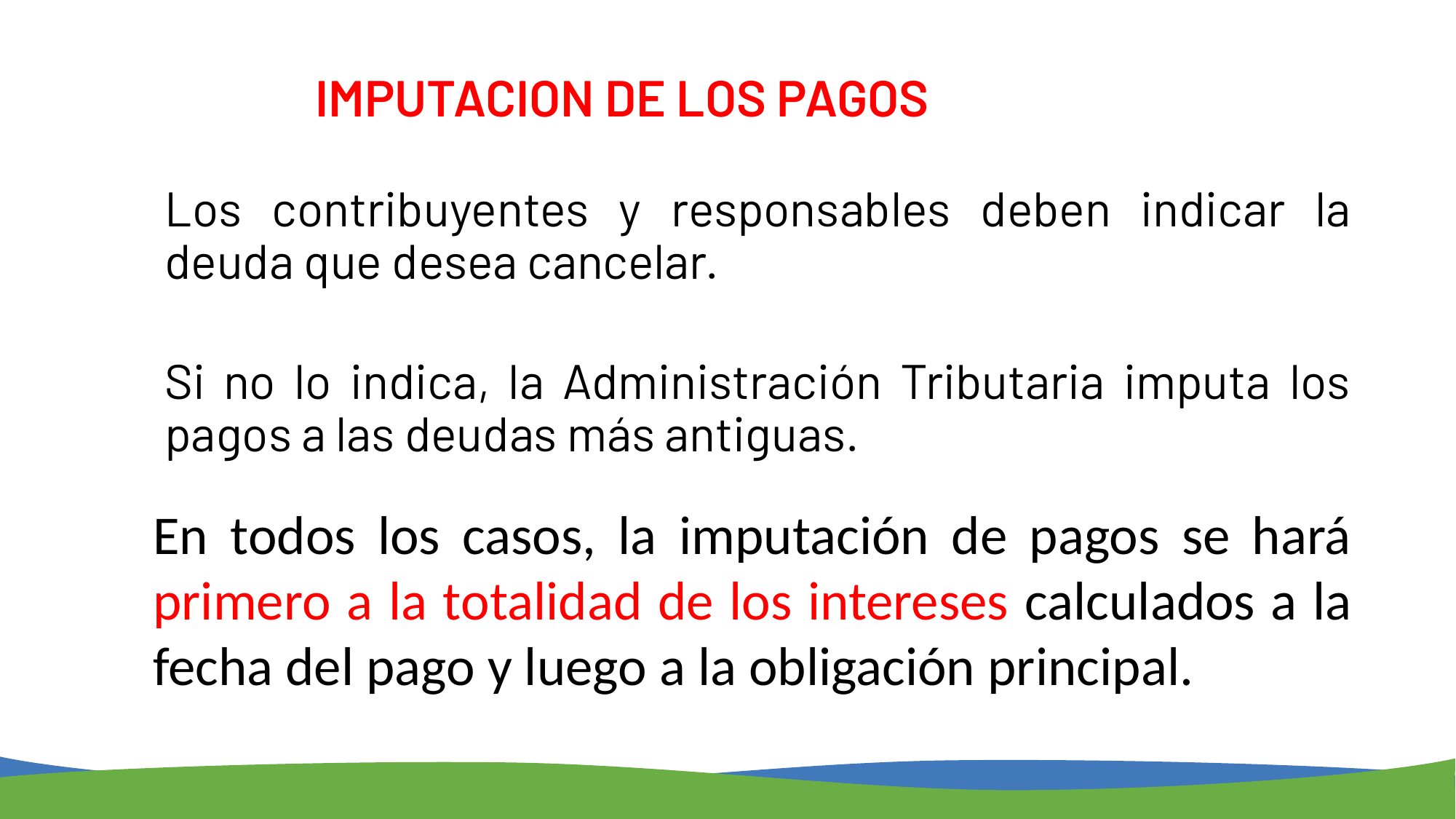

# IMPUTACION DE LOS PAGOS
Los contribuyentes y responsables deben indicar la deuda que desea cancelar.

Si no lo indica, la Administración Tributaria imputa los pagos a las deudas más antiguas.
En todos los casos, la imputación de pagos se hará primero a la totalidad de los intereses calculados a la fecha del pago y luego a la obligación principal.